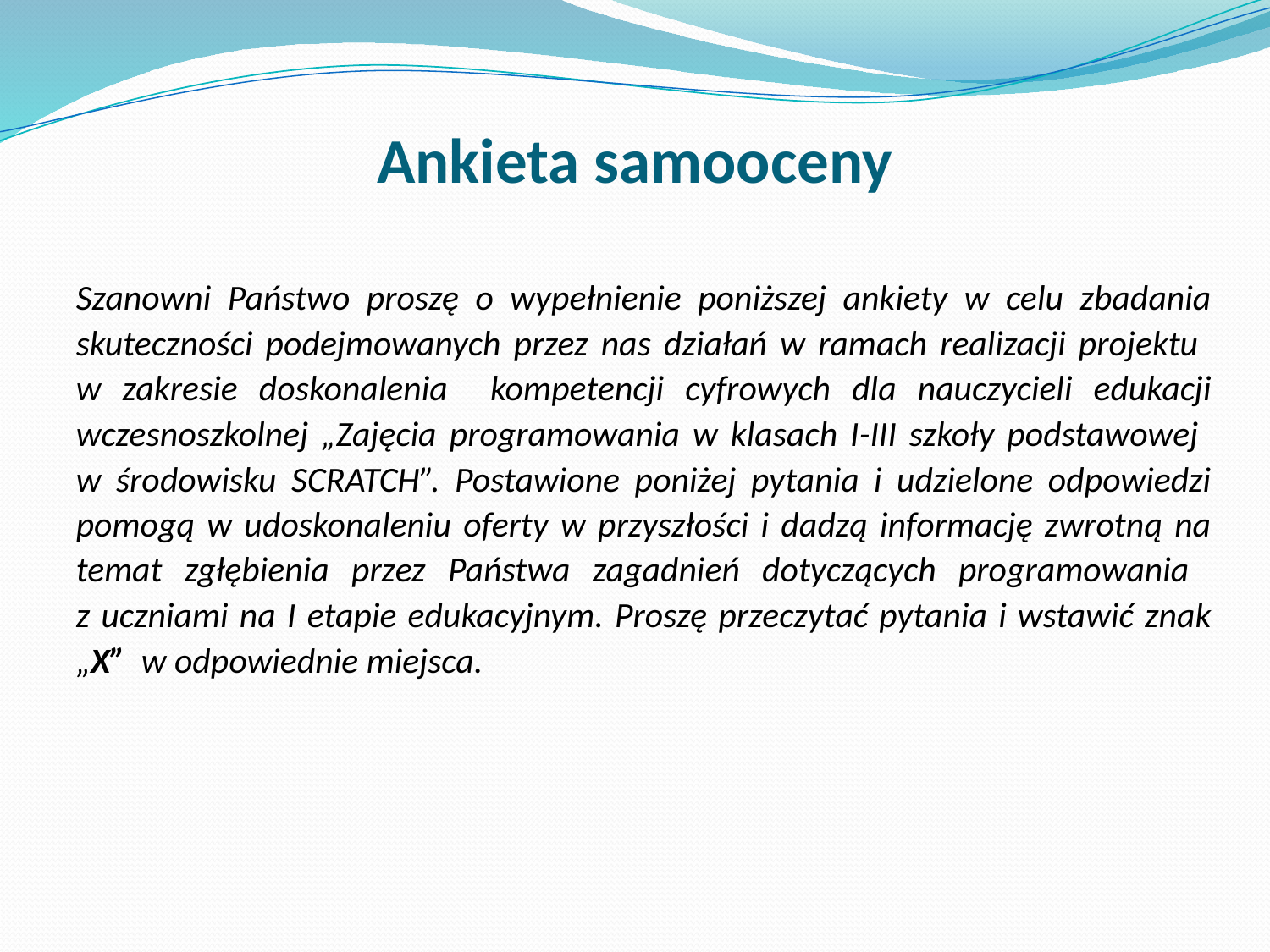

# Ankieta samooceny
Szanowni Państwo proszę o wypełnienie poniższej ankiety w celu zbadania skuteczności podejmowanych przez nas działań w ramach realizacji projektu
w zakresie doskonalenia  kompetencji cyfrowych dla nauczycieli edukacji wczesnoszkolnej „Zajęcia programowania w klasach I-III szkoły podstawowej
w środowisku SCRATCH”. Postawione poniżej pytania i udzielone odpowiedzi pomogą w udoskonaleniu oferty w przyszłości i dadzą informację zwrotną na temat zgłębienia przez Państwa zagadnień dotyczących programowania
z uczniami na I etapie edukacyjnym. Proszę przeczytać pytania i wstawić znak „X”  w odpowiednie miejsca.